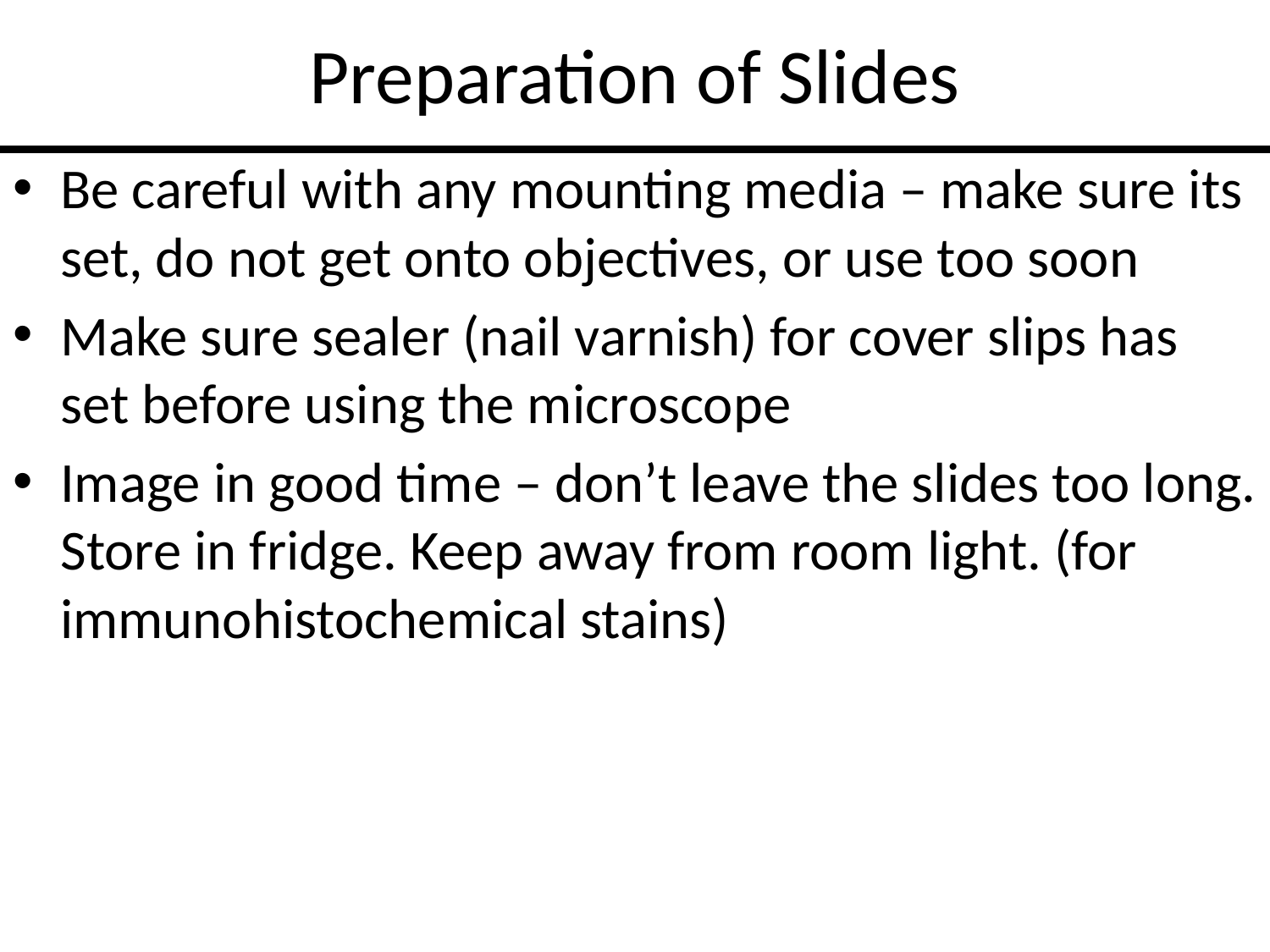

# Preparation of Slides
Be careful with any mounting media – make sure its set, do not get onto objectives, or use too soon
Make sure sealer (nail varnish) for cover slips has set before using the microscope
Image in good time – don’t leave the slides too long. Store in fridge. Keep away from room light. (for immunohistochemical stains)